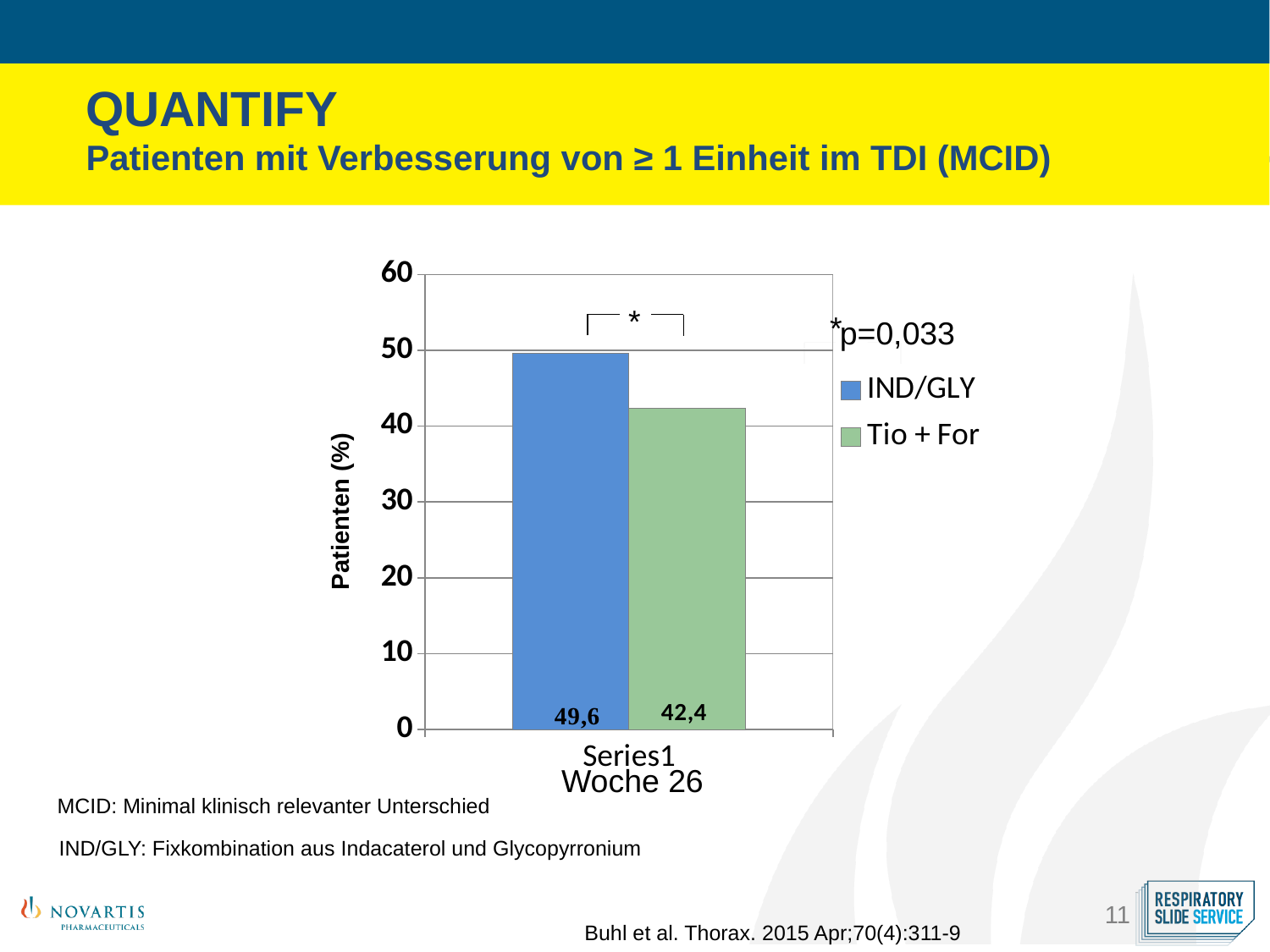

QUANTIFY
Patienten mit Verbesserung von ≥ 1 Einheit im TDI (MCID)

### Chart

| Category | IND/GLY | Tio + For |
|---|---|---|
|  | 49.6 | 42.4 |
Patienten (%)
*
*
p=0,033
49,6
42,4
Woche 26
MCID: Minimal klinisch relevanter Unterschied
IND/GLY: Fixkombination aus Indacaterol und Glycopyrronium
Buhl et al. Thorax. 2015 Apr;70(4):311-9